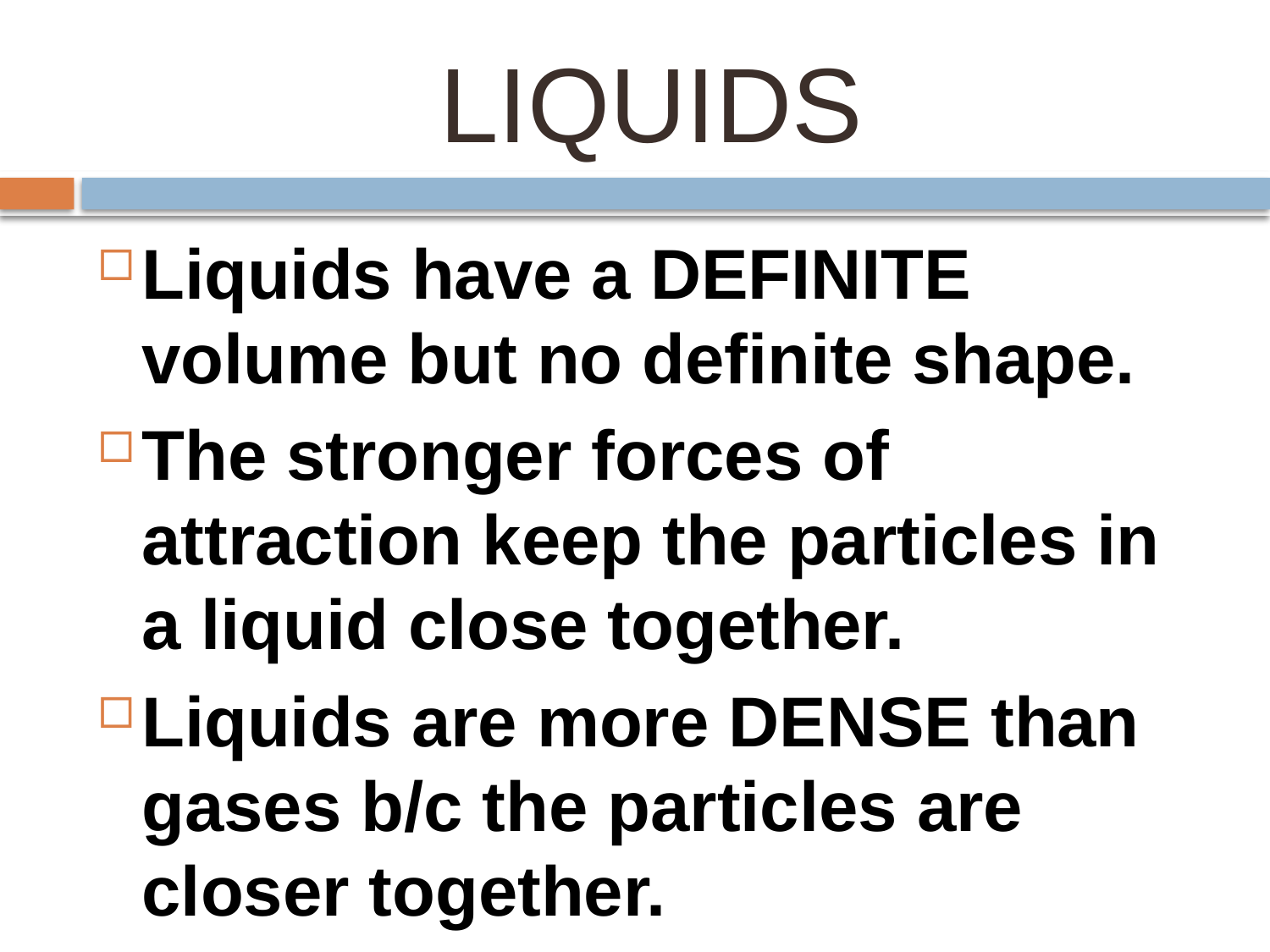

# LIQUIDS
Liquids have a DEFINITE volume but no definite shape.
The stronger forces of attraction keep the particles in a liquid close together.
Liquids are more DENSE than gases b/c the particles are closer together.